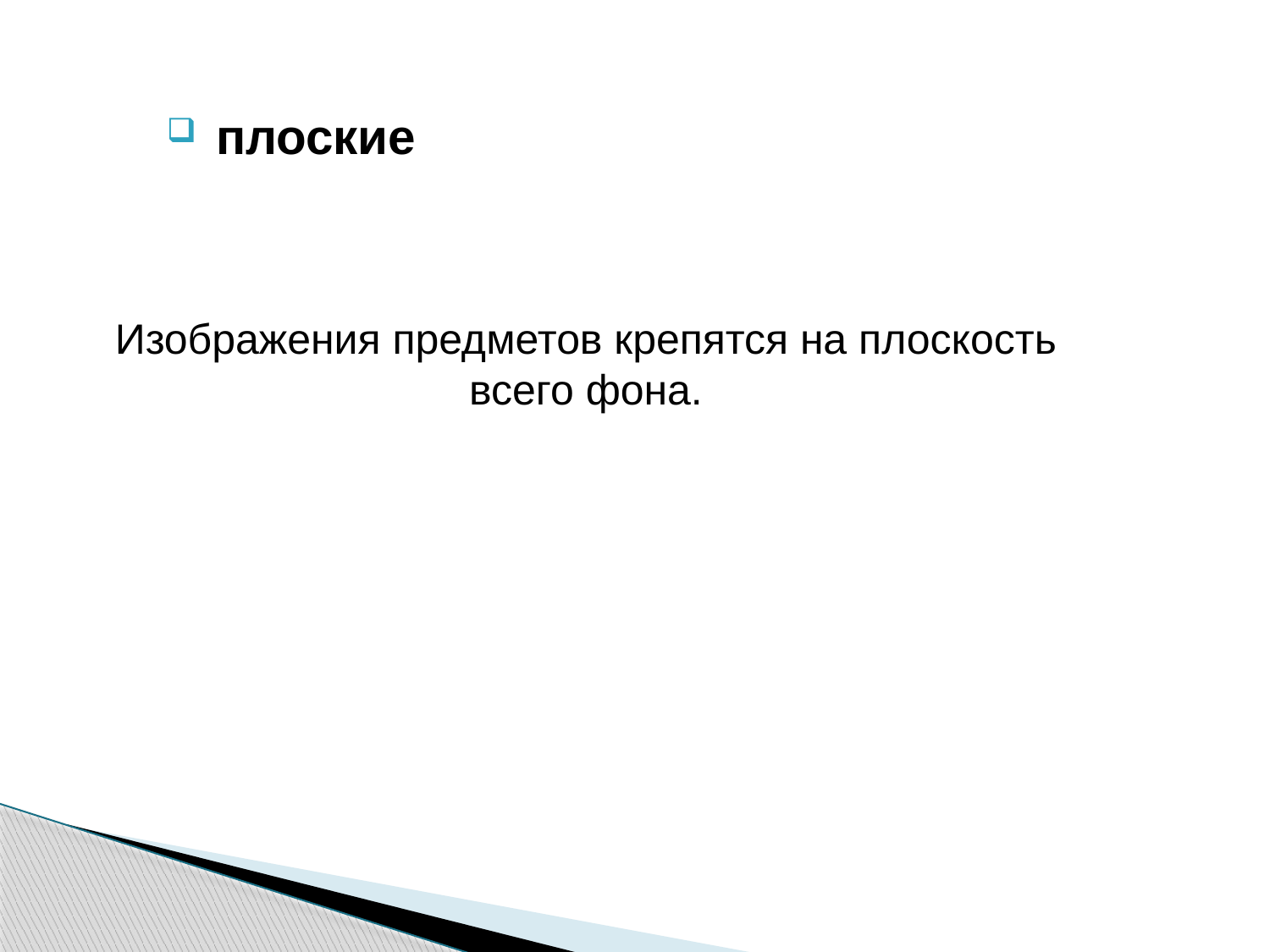

плоские
Изображения предметов крепятся на плоскость всего фона.